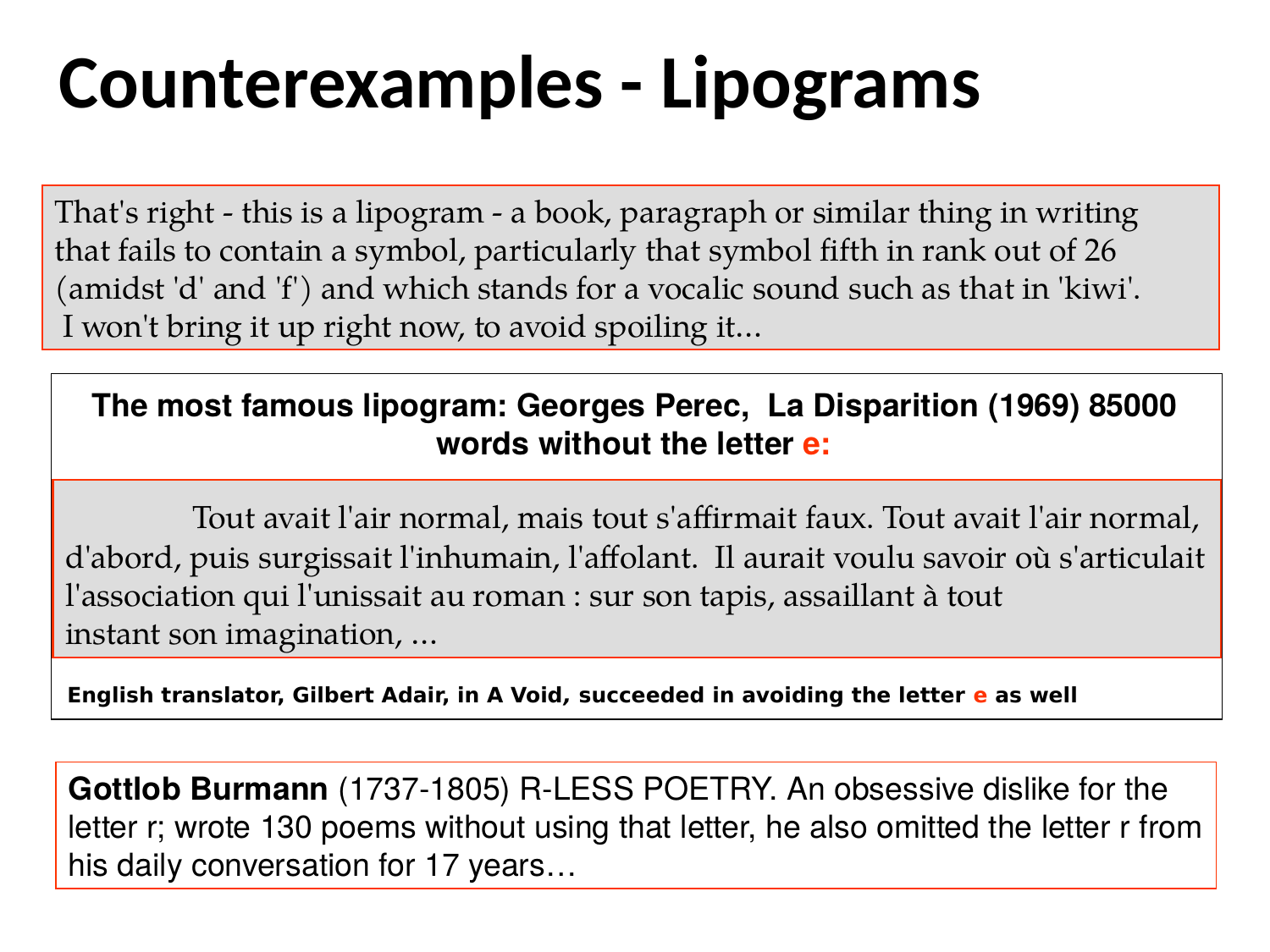

# Counterexamples - Lipograms
That's right - this is a lipogram - a book, paragraph or similar thing in writing
that fails to contain a symbol, particularly that symbol fifth in rank out of 26
(amidst 'd' and 'f') and which stands for a vocalic sound such as that in 'kiwi'.
 I won't bring it up right now, to avoid spoiling it…

The most famous lipogram: Georges Perec,  La Disparition (1969) 85000 words without the letter e:
	Tout avait l'air normal, mais tout s'affirmait faux. Tout avait l'air normal, d'abord, puis surgissait l'inhumain, l'affolant.  Il aurait voulu savoir où s'articulait l'association qui l'unissait au roman : sur son tapis, assaillant à tout
instant son imagination, …
English translator, Gilbert Adair, in A Void, succeeded in avoiding the letter e as well
Gottlob Burmann (1737-1805) R-LESS POETRY. An obsessive dislike for the letter r; wrote 130 poems without using that letter, he also omitted the letter r from his daily conversation for 17 years…